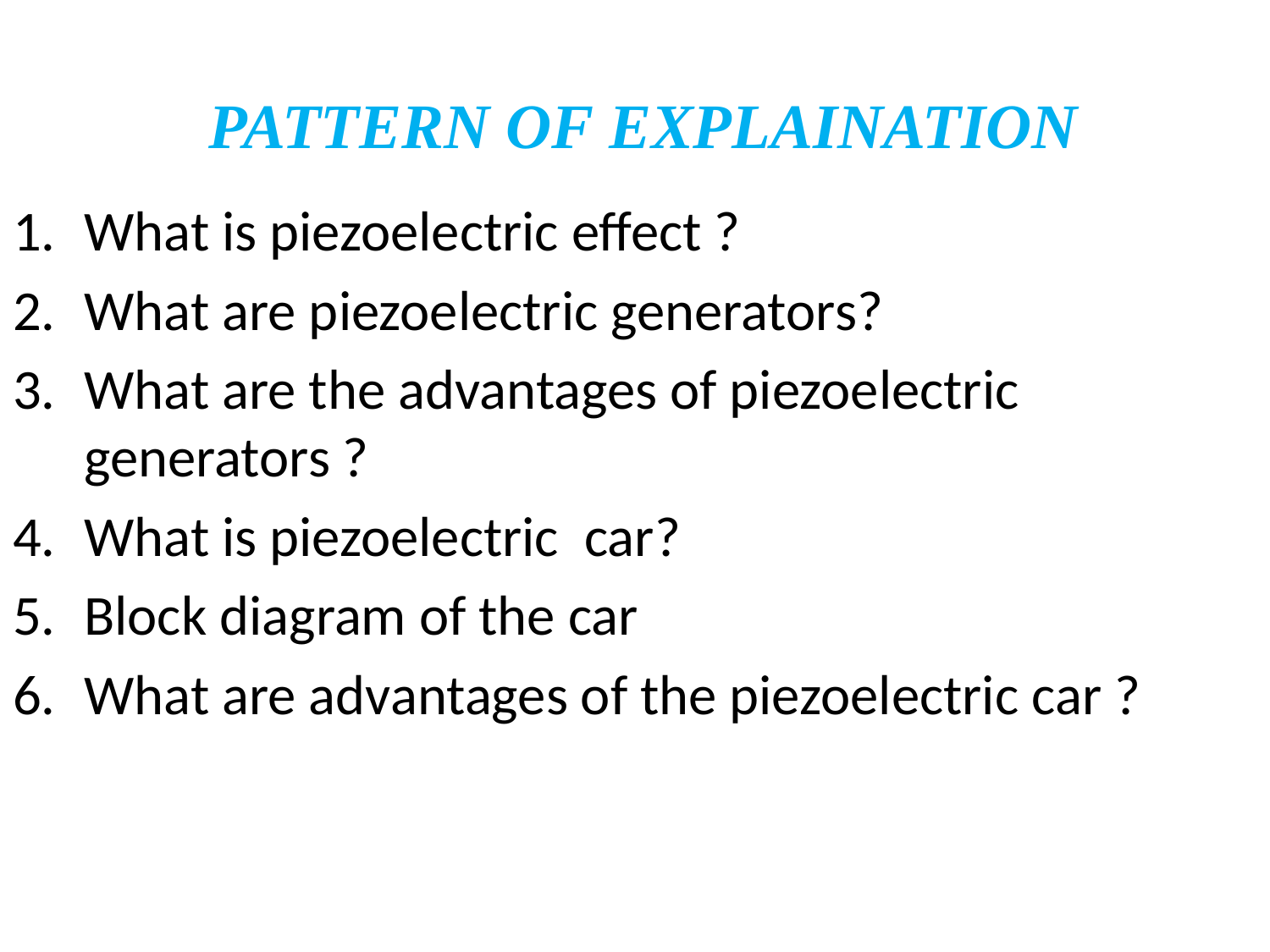

# PATTERN OF EXPLAINATION
What is piezoelectric effect ?
What are piezoelectric generators?
What are the advantages of piezoelectric generators ?
What is piezoelectric  car?
Block diagram of the car
What are advantages of the piezoelectric car ?